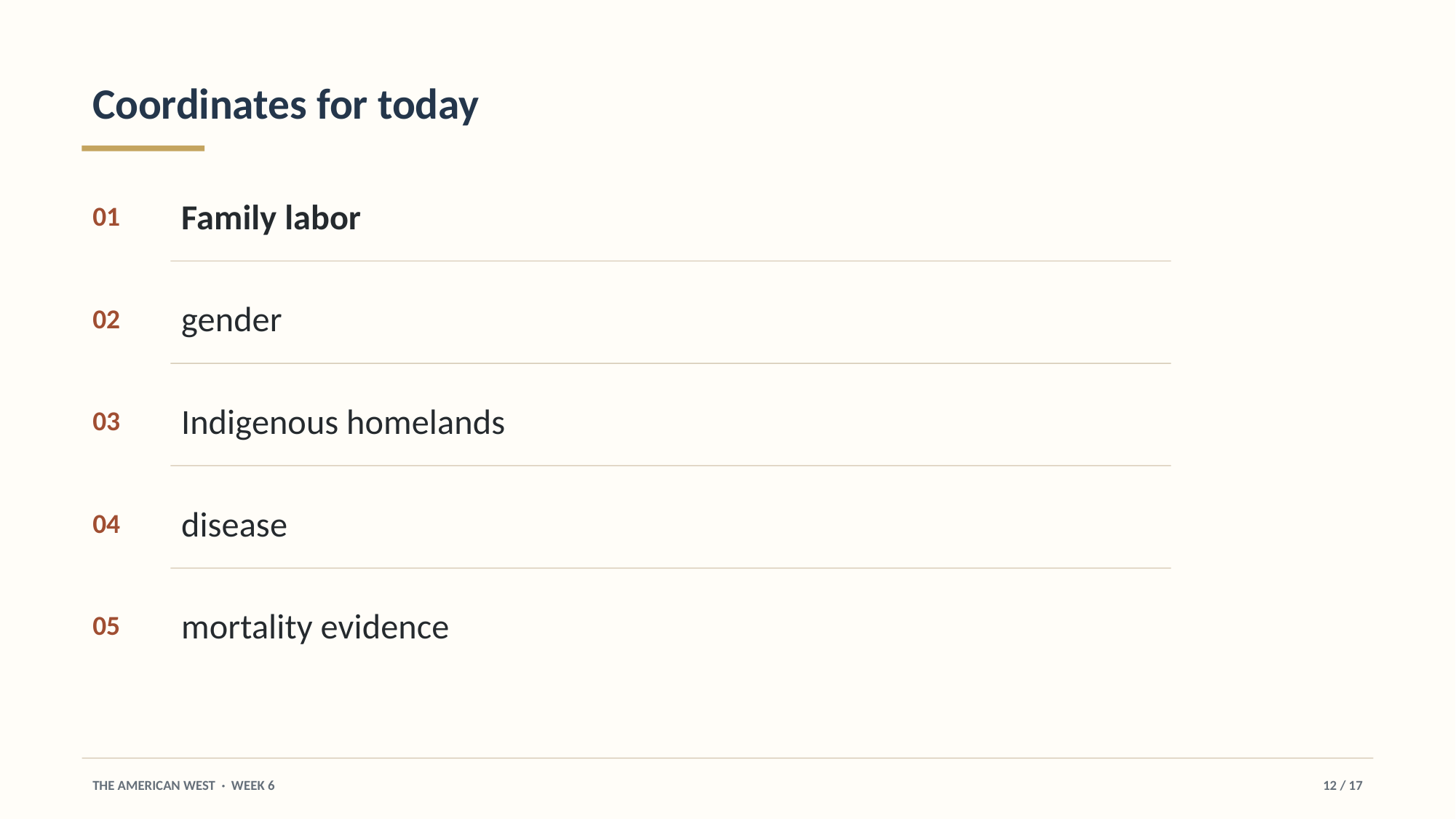

Coordinates for today

Family labor
01

gender
02

Indigenous homelands
03

disease
04

mortality evidence
05

THE AMERICAN WEST  ·  WEEK 6
12 / 17